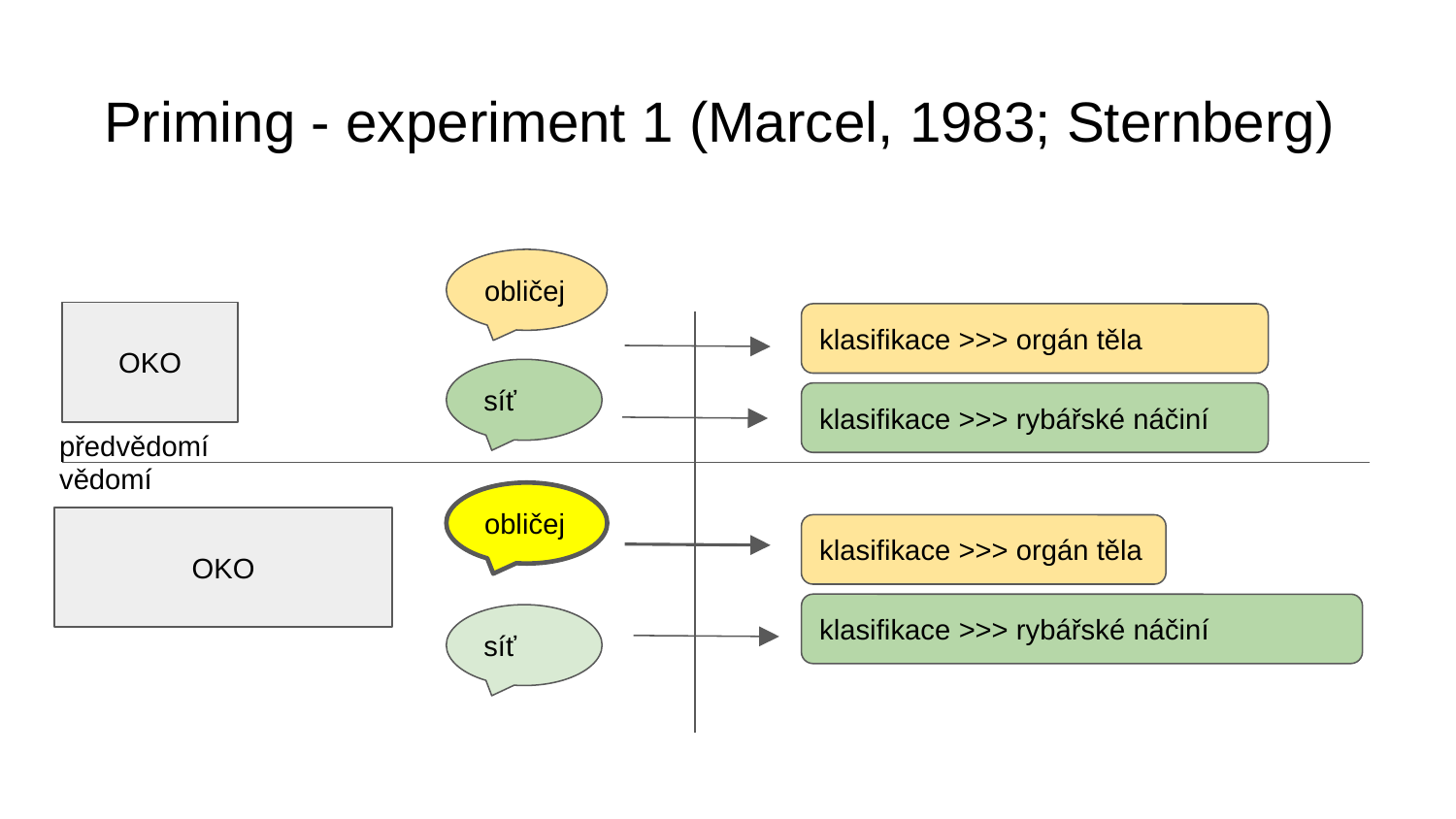

# Priming - experiment 1 (Marcel, 1983; Sternberg)
obličej
OKO
klasifikace >>> orgán těla
síť
klasifikace >>> rybářské náčiní
předvědomí

vědomí

obličej
OKO
klasifikace >>> orgán těla
klasifikace >>> rybářské náčiní
síť